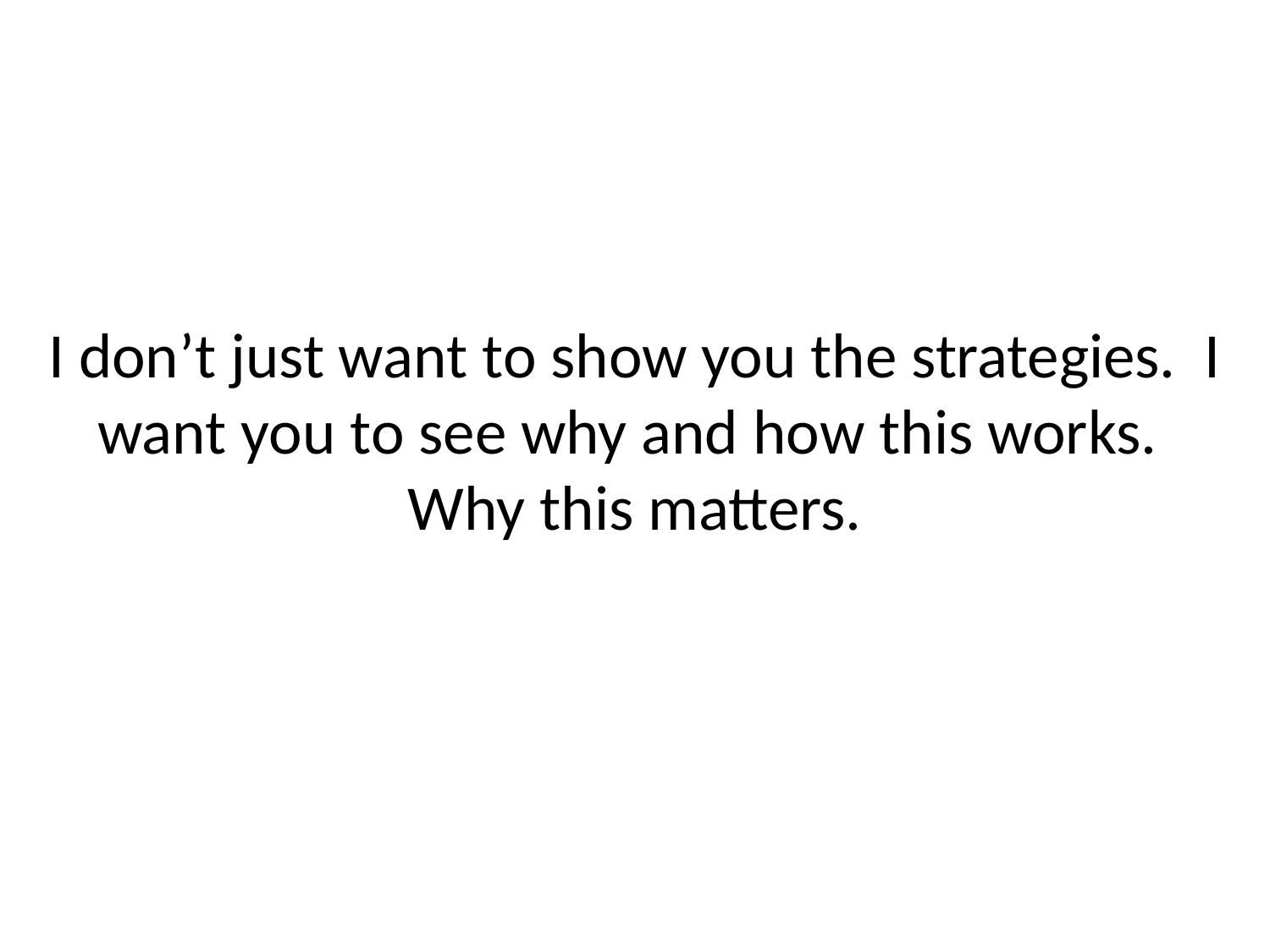

# I don’t just want to show you the strategies.  I want you to see why and how this works.  Why this matters.